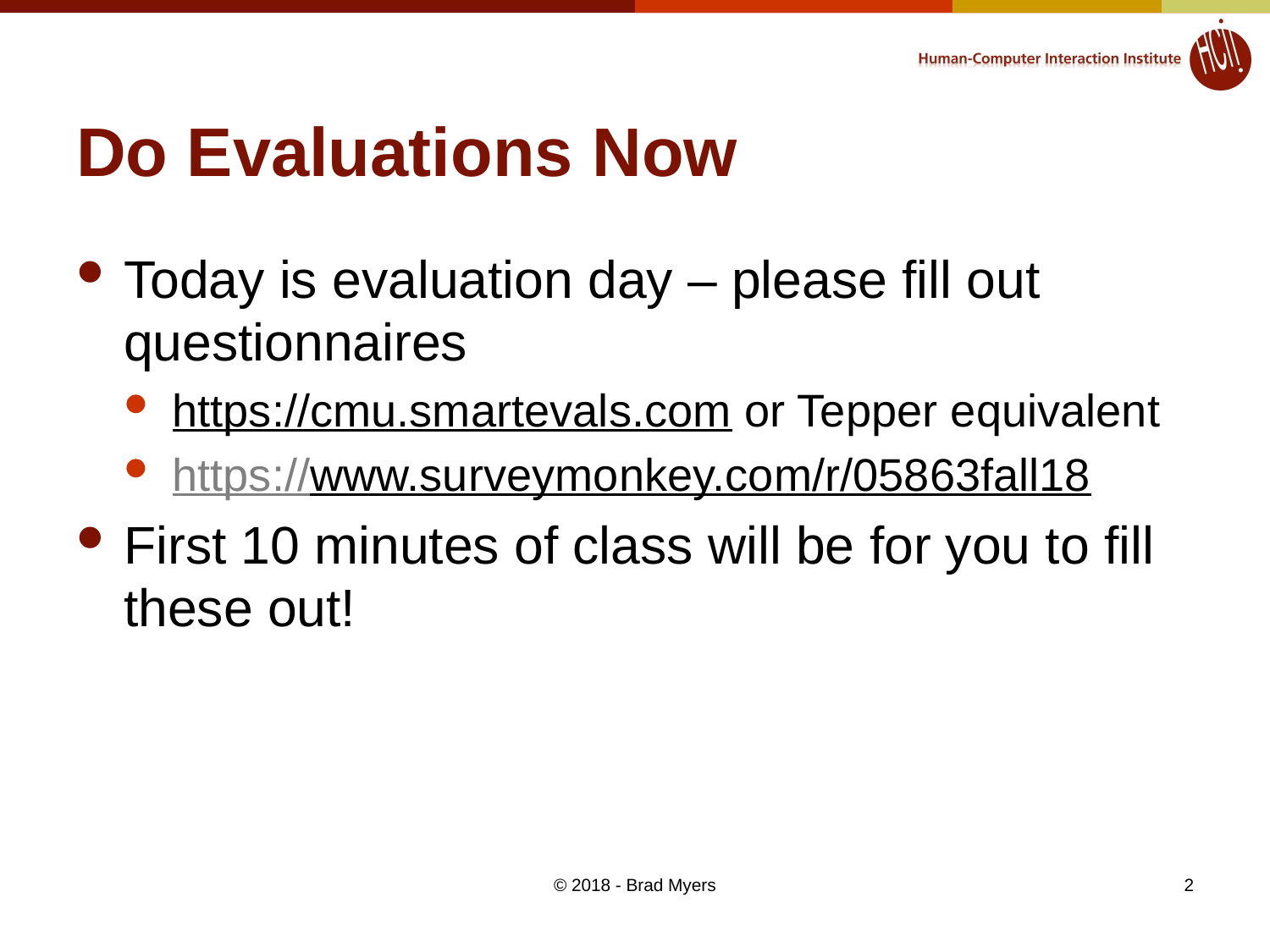

# Do Evaluations Now
Today is evaluation day – please fill out questionnaires
https://cmu.smartevals.com or Tepper equivalent
https://www.surveymonkey.com/r/05863fall18
First 10 minutes of class will be for you to fill these out!
© 2018 - Brad Myers
2